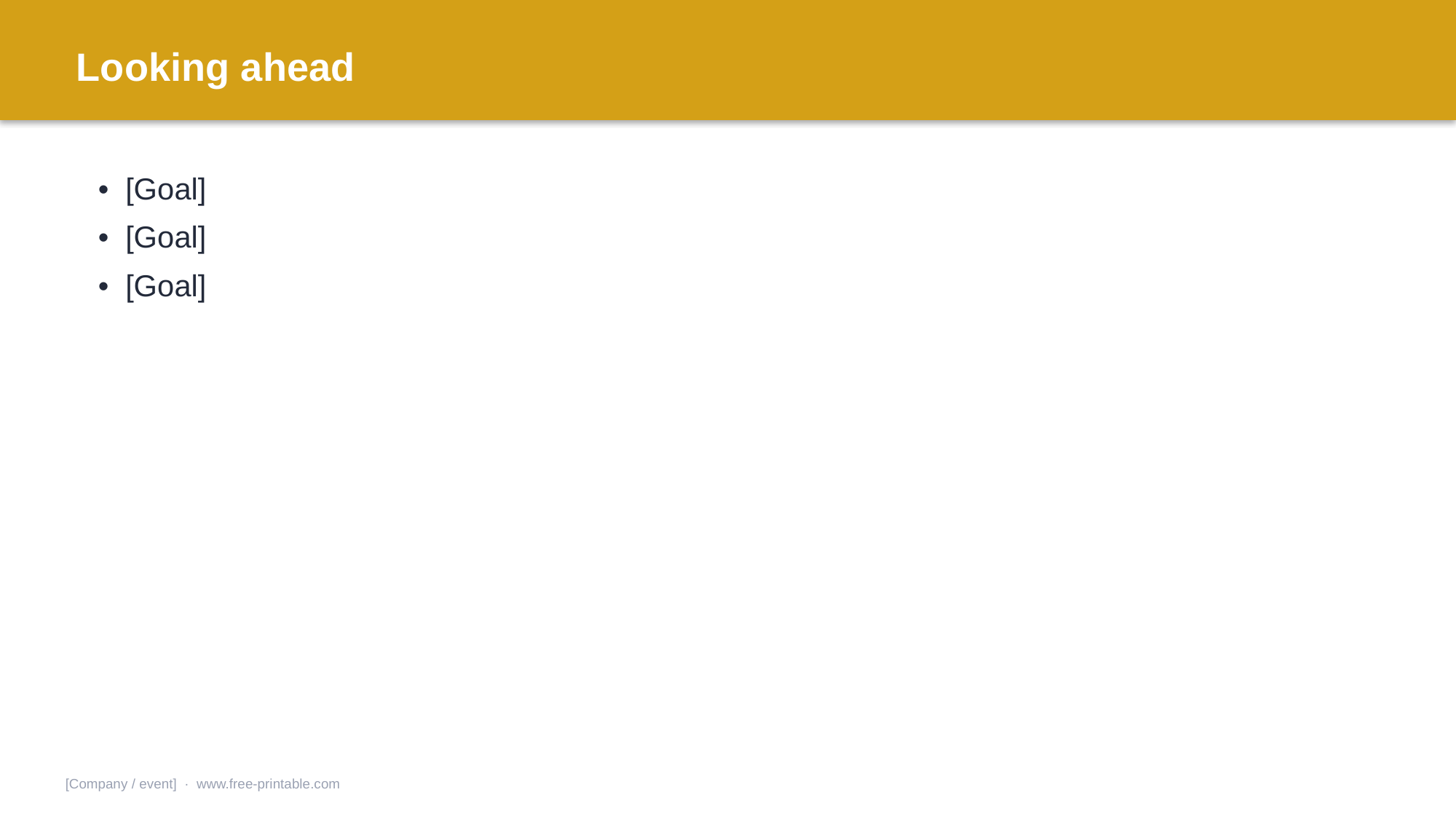

Looking ahead
•  [Goal]
•  [Goal]
•  [Goal]
[Company / event]  ·  www.free-printable.com